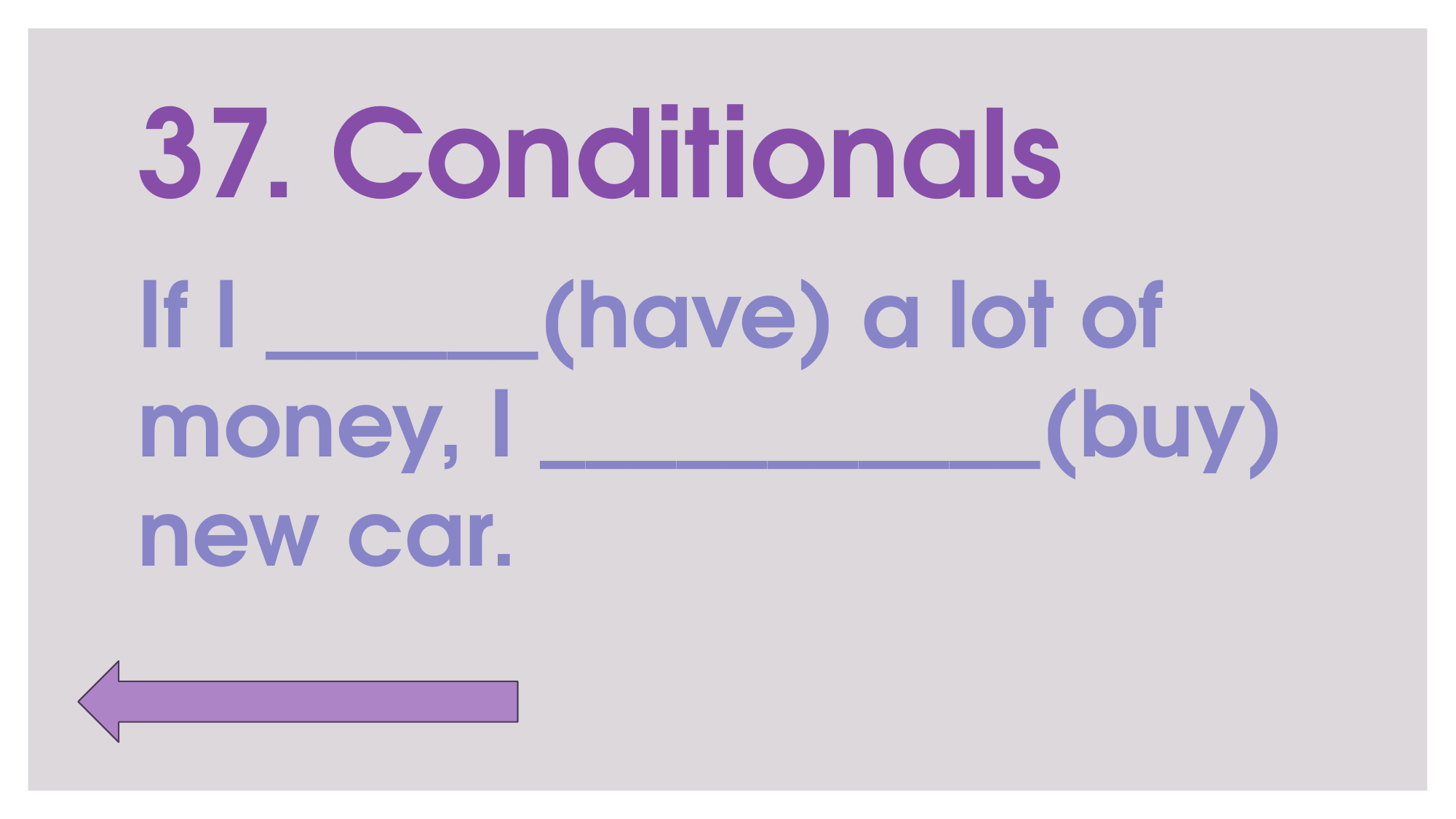

# 37. Conditionals
If I ______(have) a lot of money, I ___________(buy)  new car.